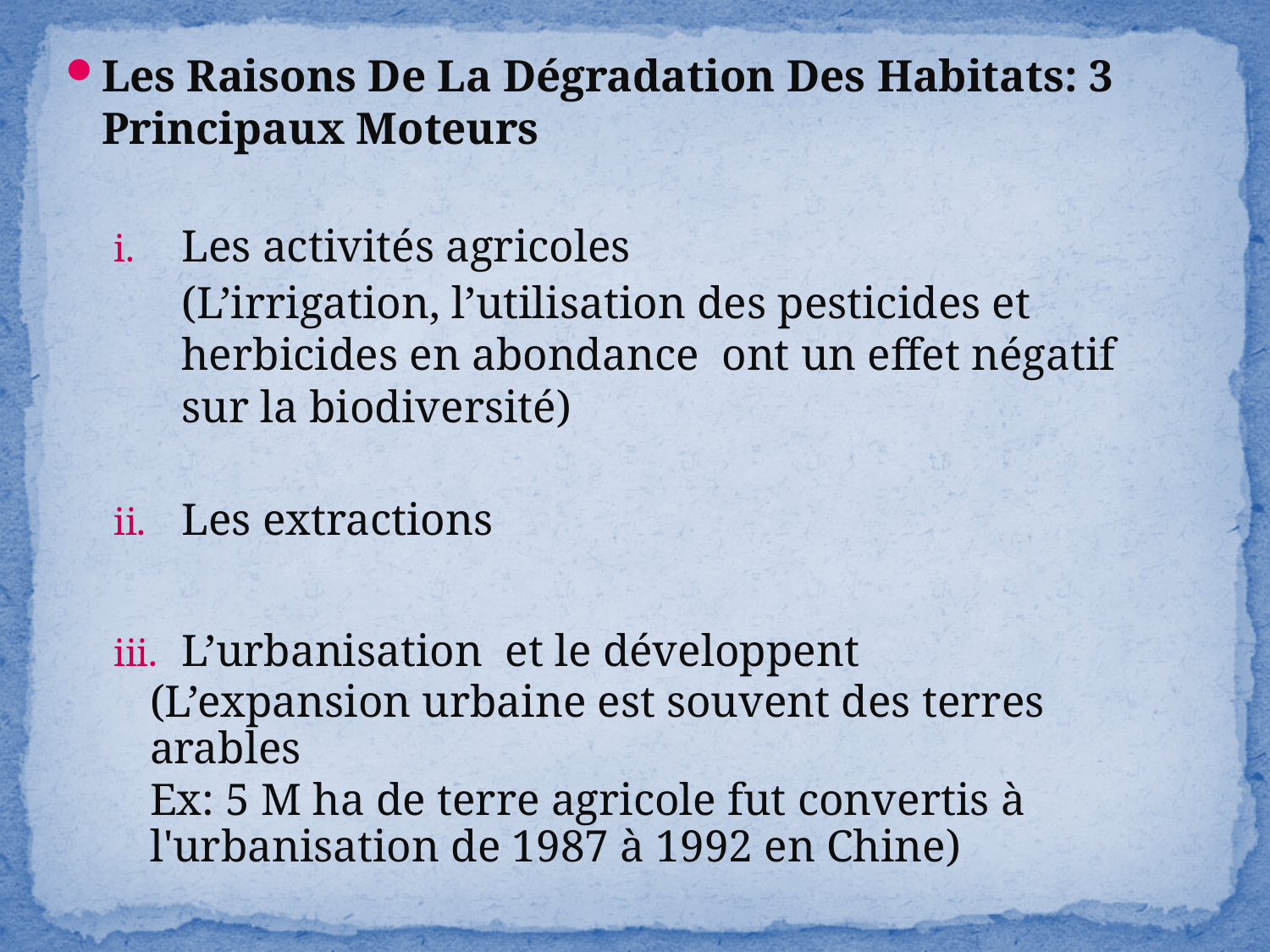

Les Raisons De La Dégradation Des Habitats: 3 Principaux Moteurs

Les activités agricoles
	(L’irrigation, l’utilisation des pesticides et herbicides en abondance  ont un effet négatif sur la biodiversité)

Les extractions

L’urbanisation  et le développent
		(L’expansion urbaine est souvent des terres arables
	Ex: 5 M ha de terre agricole fut convertis à l'urbanisation de 1987 à 1992 en Chine)